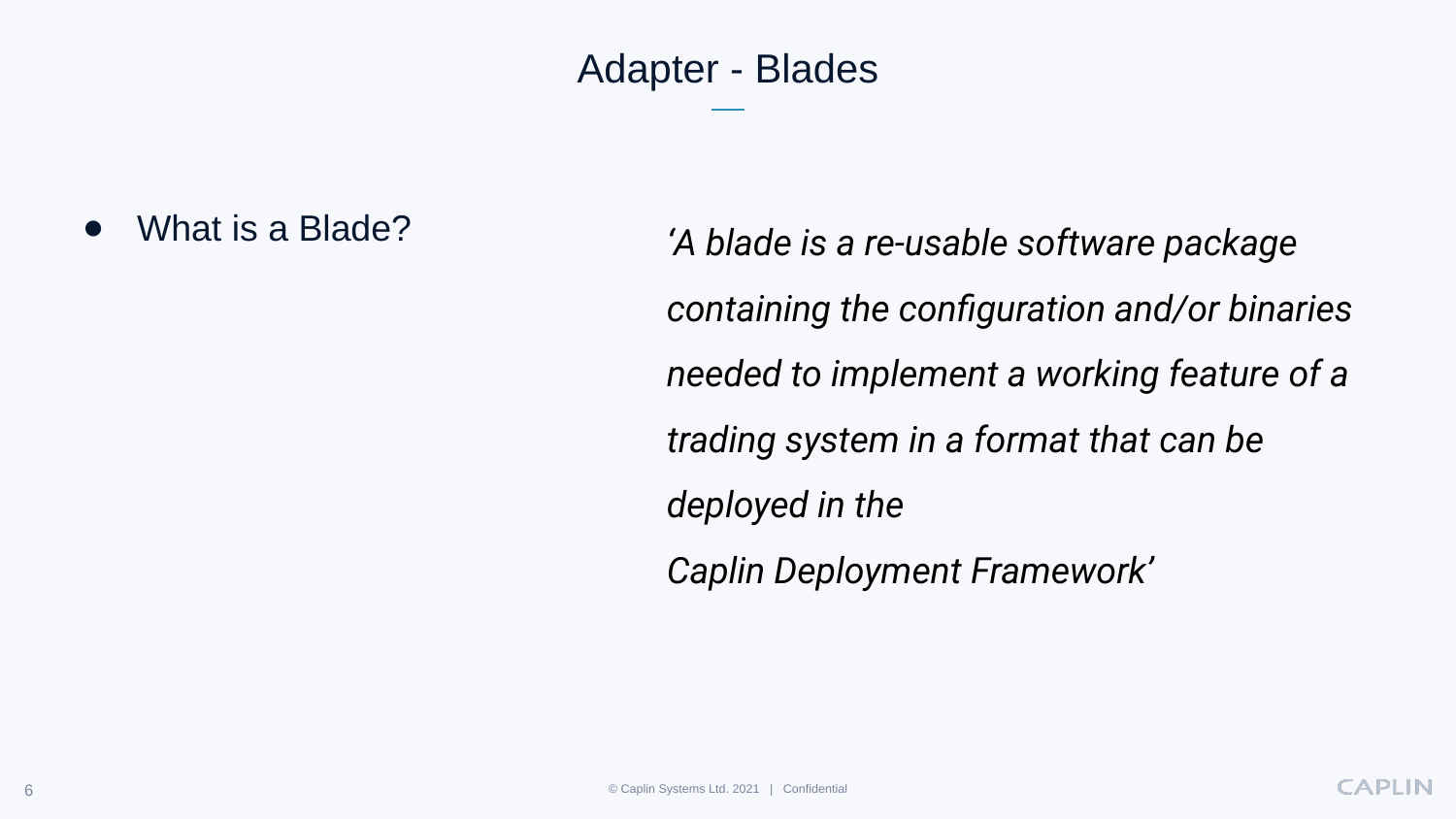

# Adapter - Blades
What is a Blade?
‘A blade is a re-usable software package containing the configuration and/or binaries needed to implement a working feature of a trading system in a format that can be deployed in the
Caplin Deployment Framework’